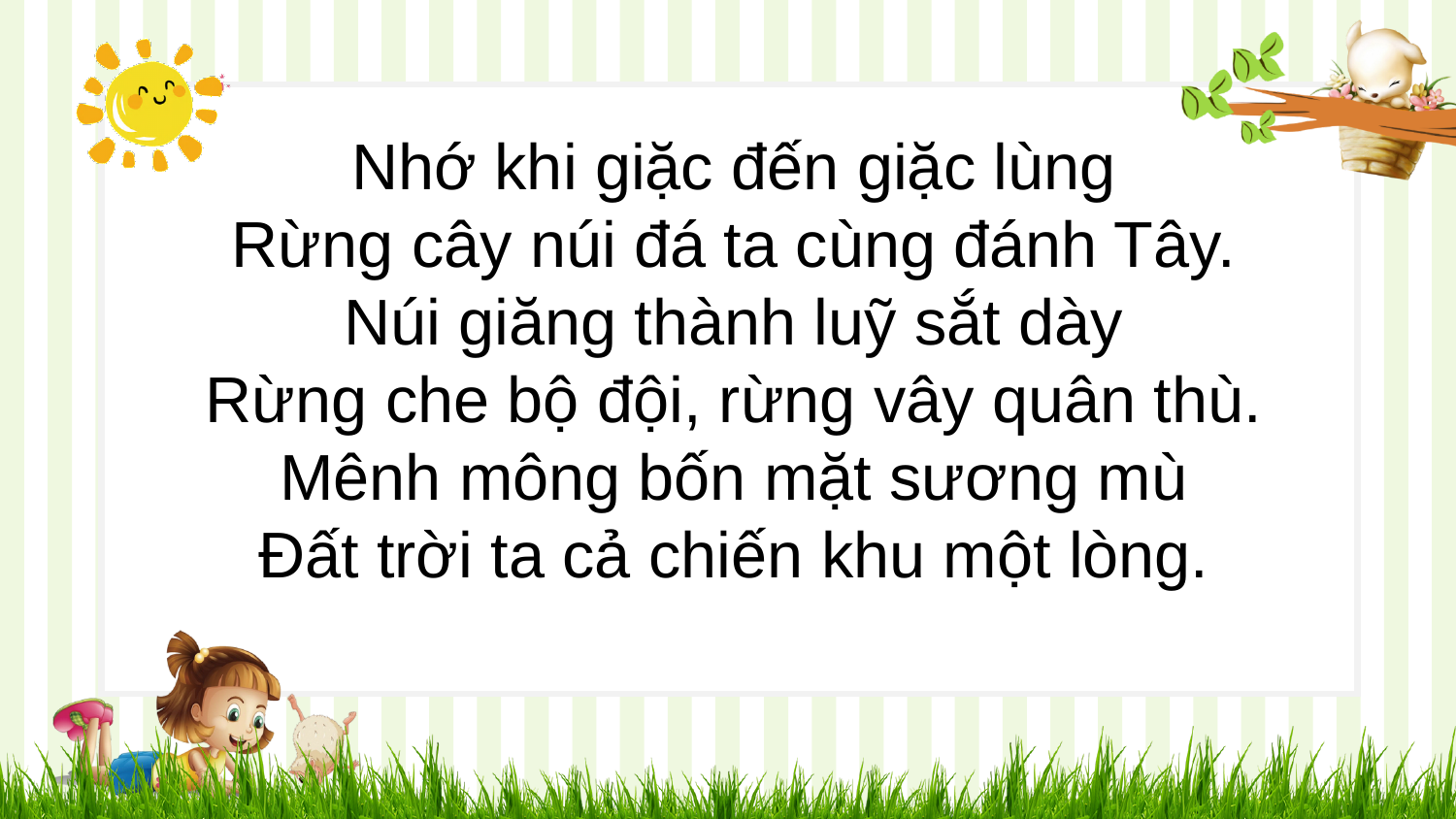

Nhớ khi giặc đến giặc lùng
Rừng cây núi đá ta cùng đánh Tây.
Núi giăng thành luỹ sắt dày
Rừng che bộ đội, rừng vây quân thù.
Mênh mông bốn mặt sương mù
Ðất trời ta cả chiến khu một lòng.